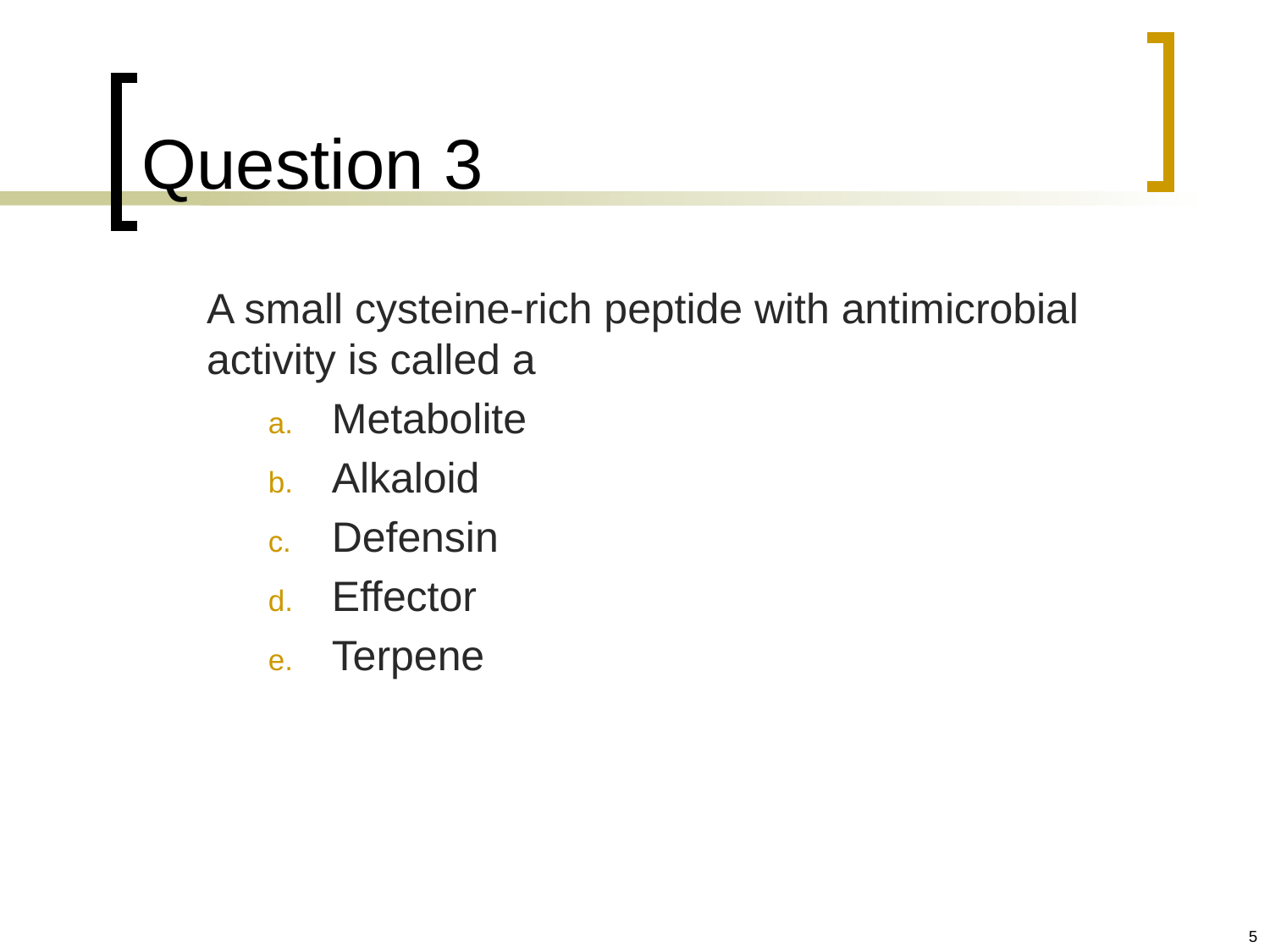

# Question 3
	A small cysteine-rich peptide with antimicrobial activity is called a
Metabolite
Alkaloid
Defensin
Effector
Terpene